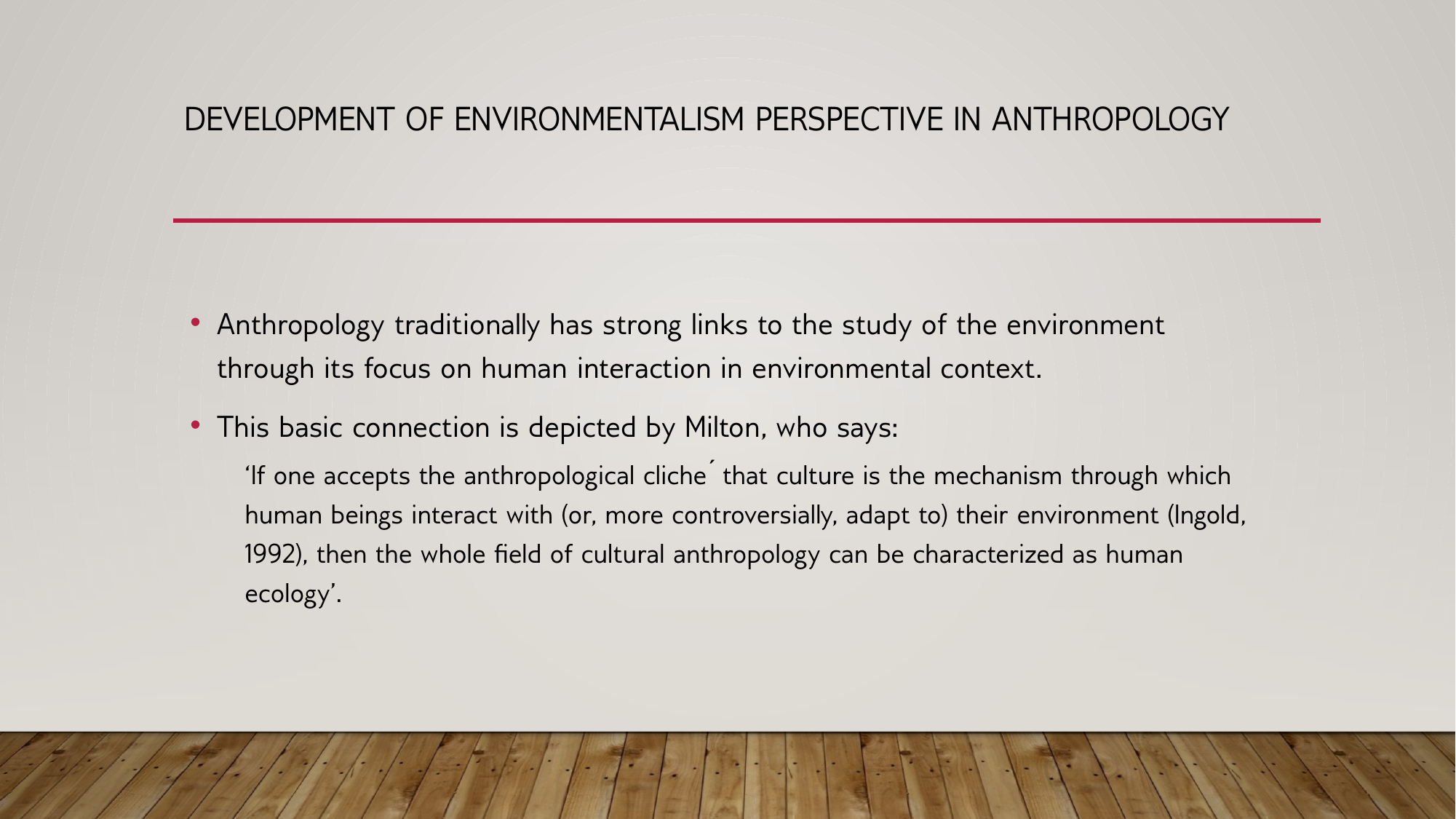

# DEVELOPMENT OF ENVIRONMENTALISM PERSPECTIVE IN ANTHROPOLOGY
Anthropology traditionally has strong links to the study of the environment through its focus on human interaction in environmental context.
This basic connection is depicted by Milton, who says:
‘If one accepts the anthropological cliche ́ that culture is the mechanism through which human beings interact with (or, more controversially, adapt to) their environment (Ingold, 1992), then the whole field of cultural anthropology can be characterized as human ecology’.